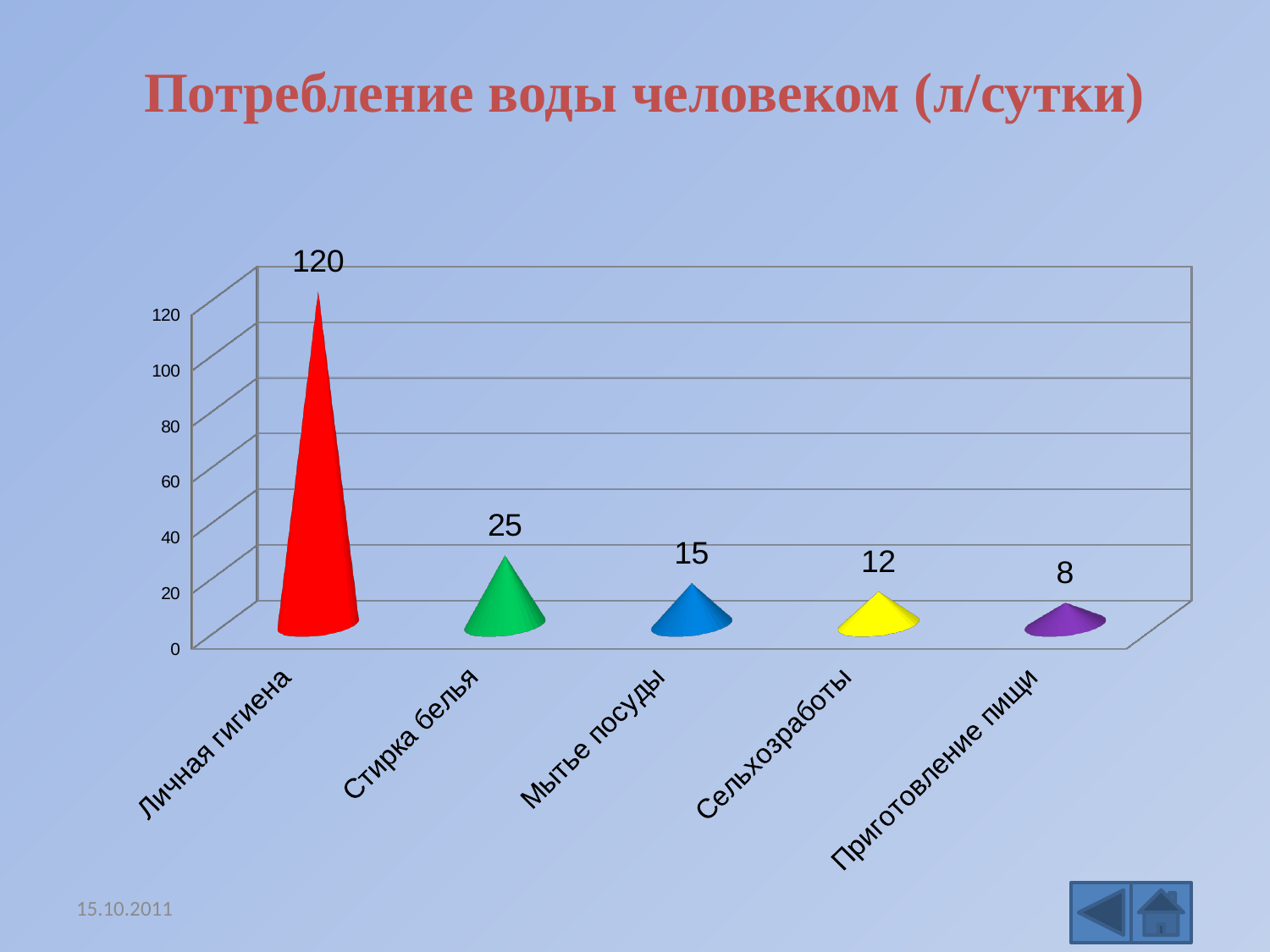

Потребление воды человеком (л/сутки)

[unsupported chart]

15.10.2011